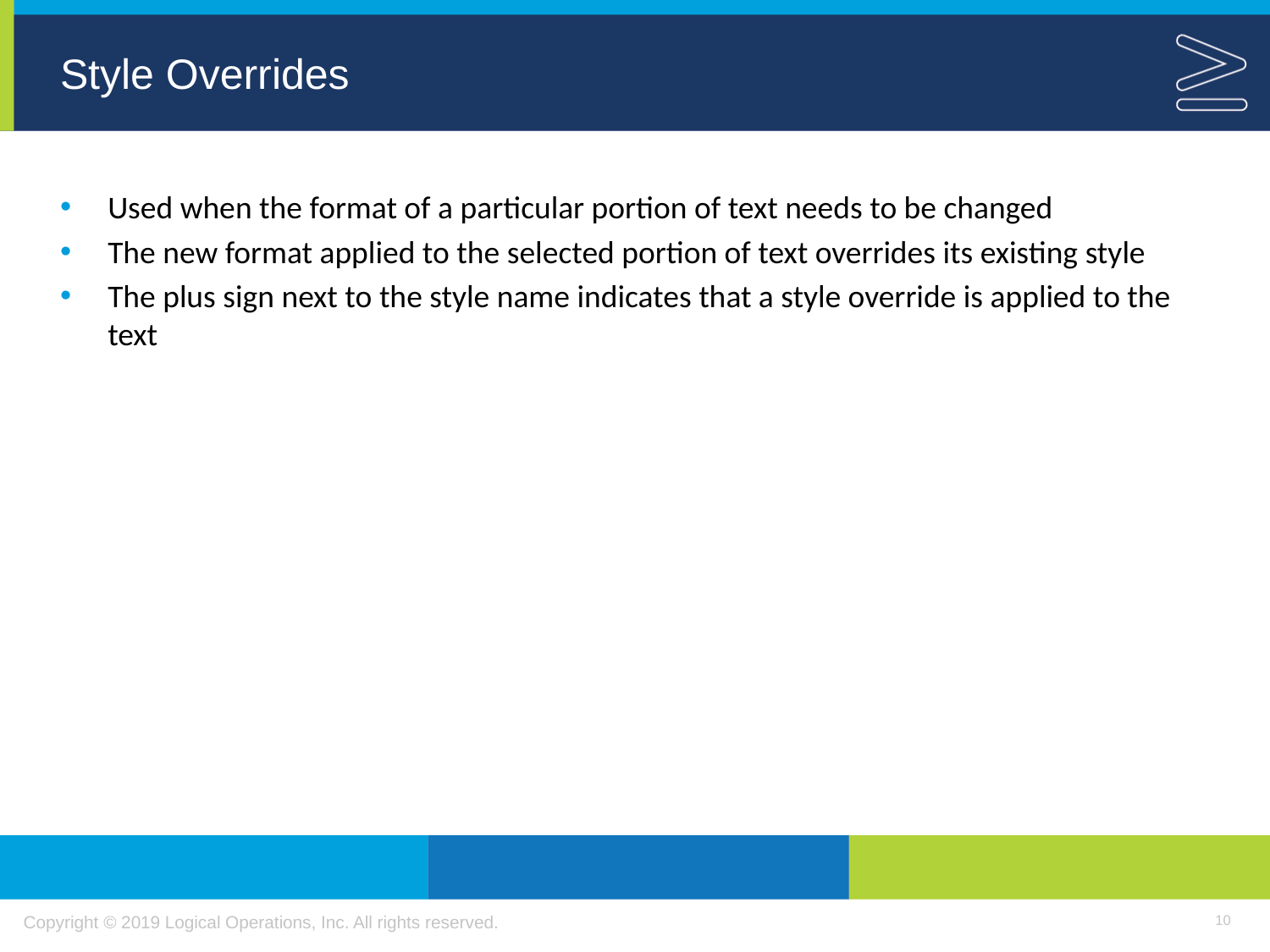

# Style Overrides
Used when the format of a particular portion of text needs to be changed
The new format applied to the selected portion of text overrides its existing style
The plus sign next to the style name indicates that a style override is applied to the text

10